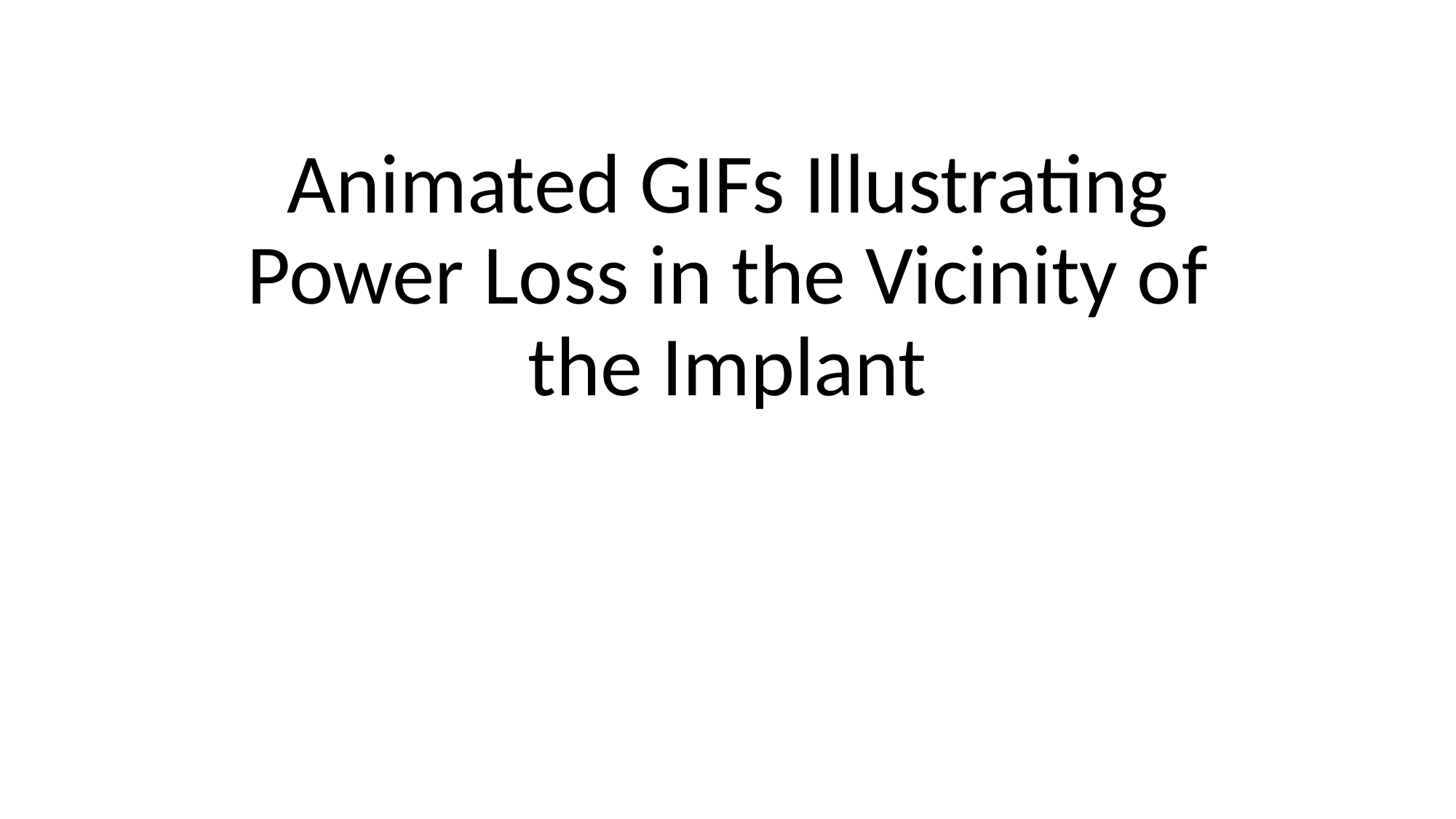

# Animated GIFs Illustrating Power Loss in the Vicinity of the Implant